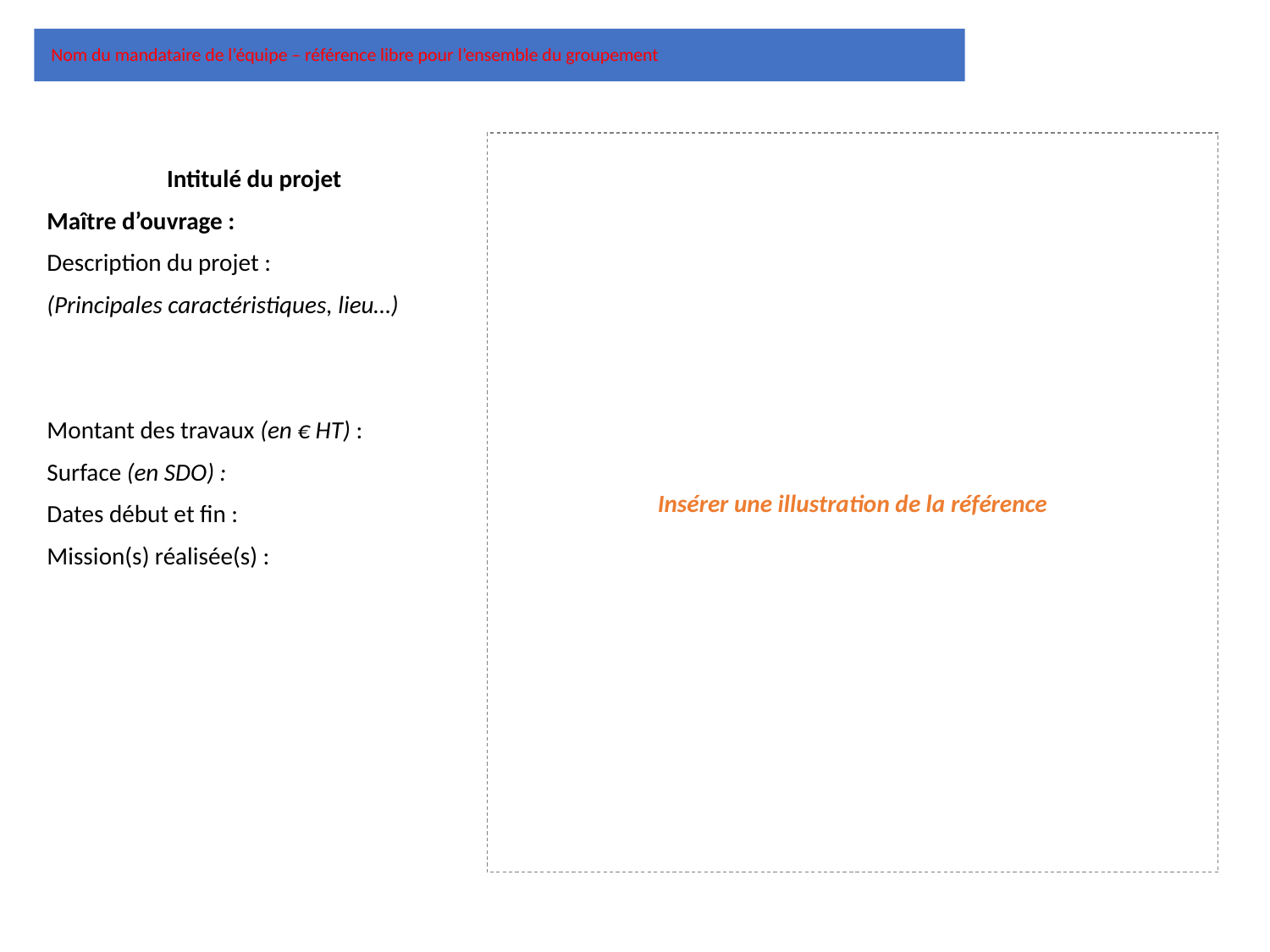

Nom du mandataire de l’équipe – référence libre pour l’ensemble du groupement
Insérer une illustration de la référence
Intitulé du projet
Maître d’ouvrage :
Description du projet :
(Principales caractéristiques, lieu…)

Montant des travaux (en € HT) :
Surface (en SDO) :
Dates début et fin :
Mission(s) réalisée(s) :